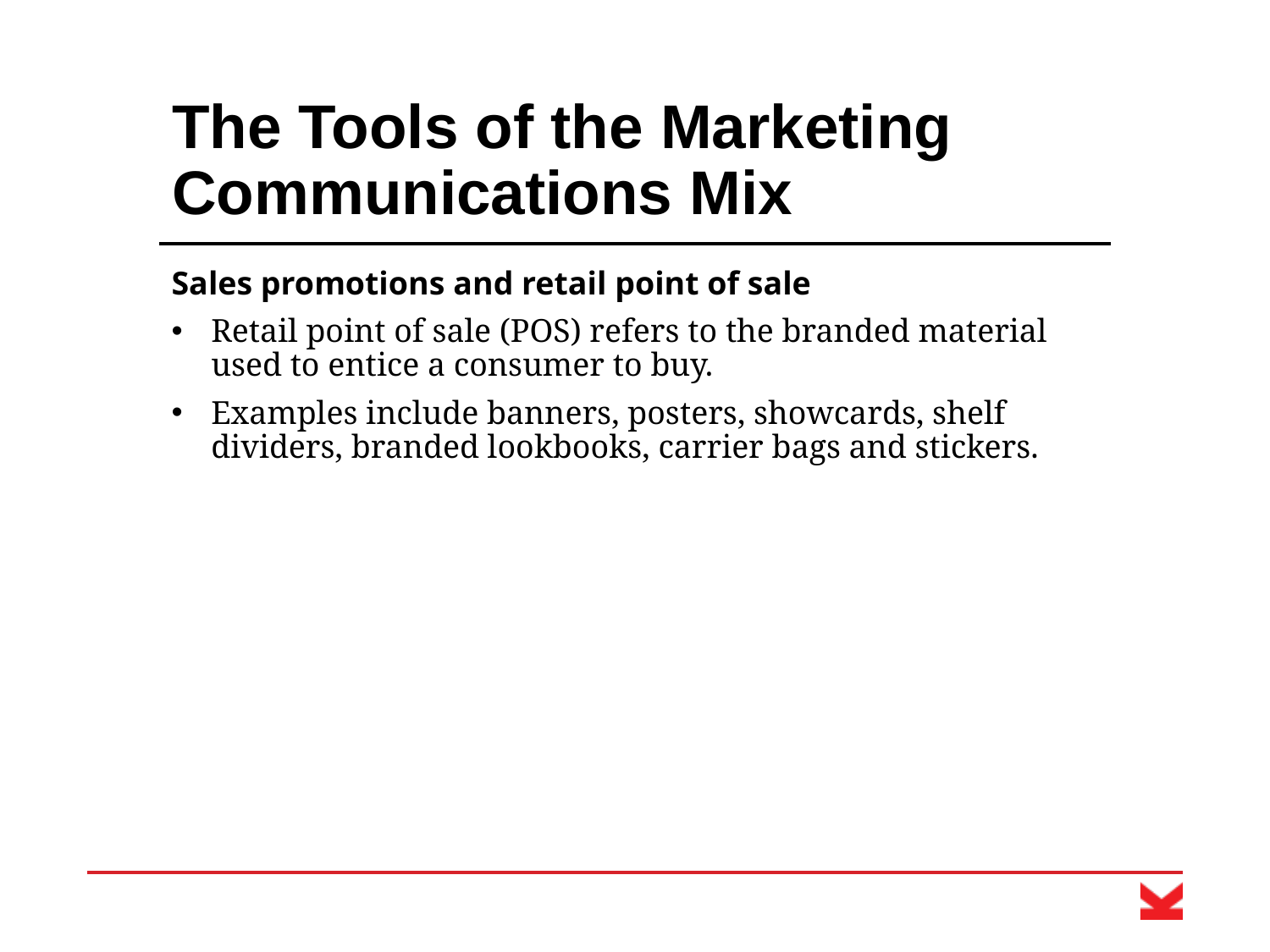

# The Tools of the Marketing Communications Mix
Sales promotions and retail point of sale
Retail point of sale (POS) refers to the branded material used to entice a consumer to buy.
Examples include banners, posters, showcards, shelf dividers, branded lookbooks, carrier bags and stickers.